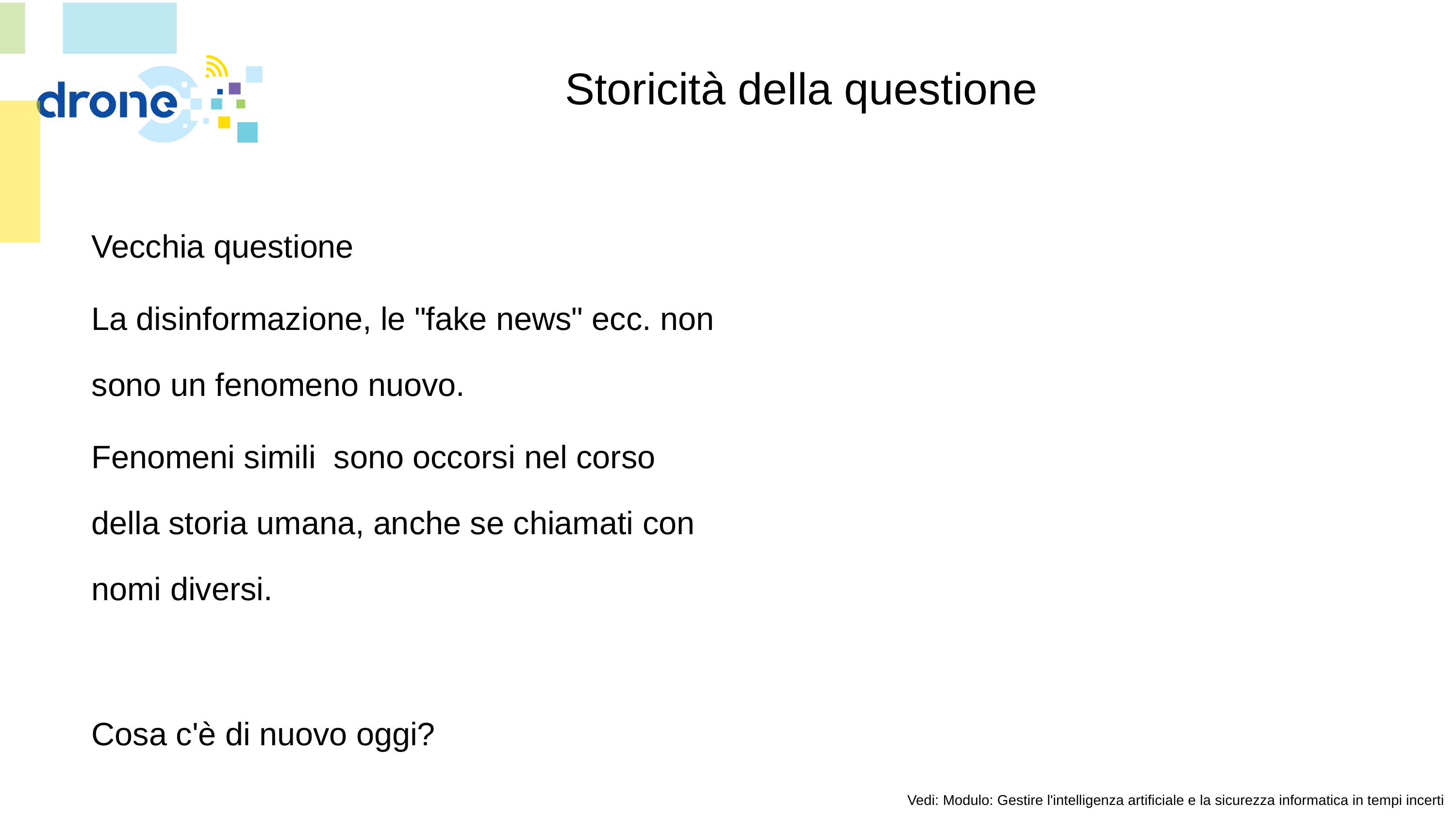

# Storicità della questione

Vecchia questione
La disinformazione, le "fake news" ecc. non sono un fenomeno nuovo.
Fenomeni simili  sono occorsi nel corso della storia umana, anche se chiamati con nomi diversi.

Cosa c'è di nuovo oggi?
Vedi: Modulo: Gestire l'intelligenza artificiale e la sicurezza informatica in tempi incerti